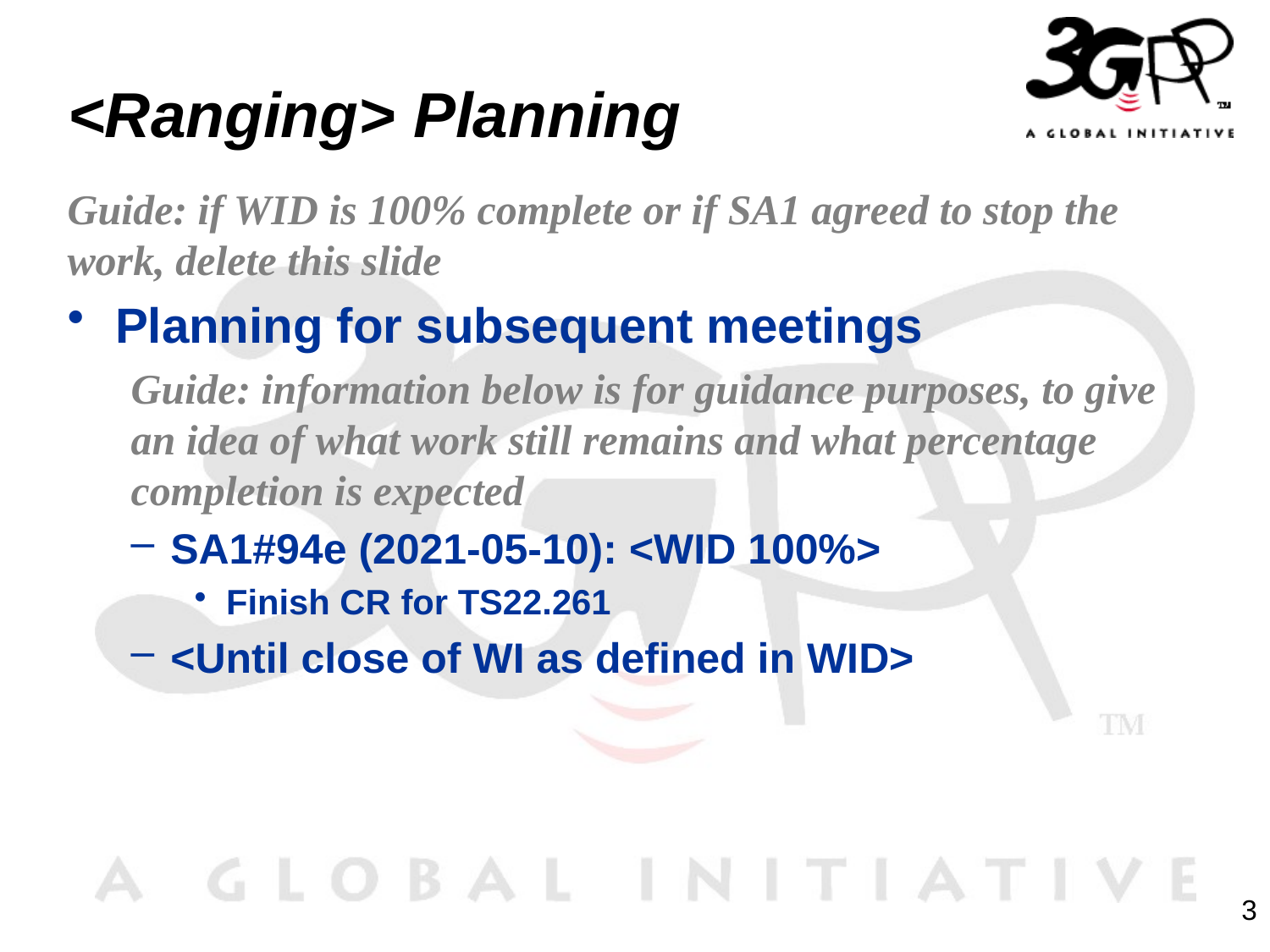

# <Ranging> Planning
Guide: if WID is 100% complete or if SA1 agreed to stop the work, delete this slide
Planning for subsequent meetings
Guide: information below is for guidance purposes, to give an idea of what work still remains and what percentage completion is expected
SA1#94e (2021‑05‑10): <WID 100%>
Finish CR for TS22.261
<Until close of WI as defined in WID>
3